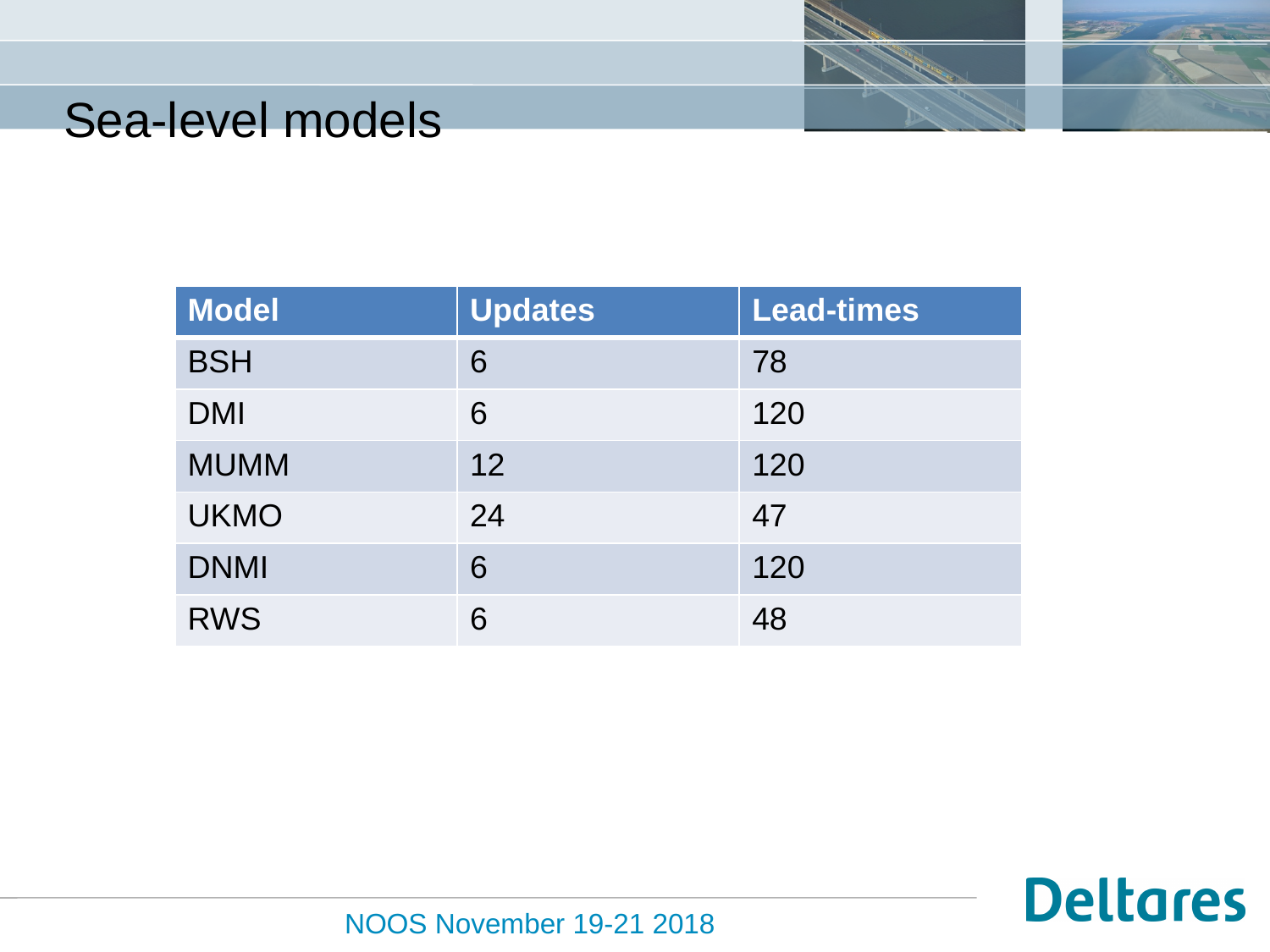

# Sea-level models
| Model | Updates | Lead-times |
| --- | --- | --- |
| BSH | 6 | 78 |
| DMI | 6 | 120 |
| MUMM | 12 | 120 |
| UKMO | 24 | 47 |
| DNMI | 6 | 120 |
| RWS | 6 | 48 |